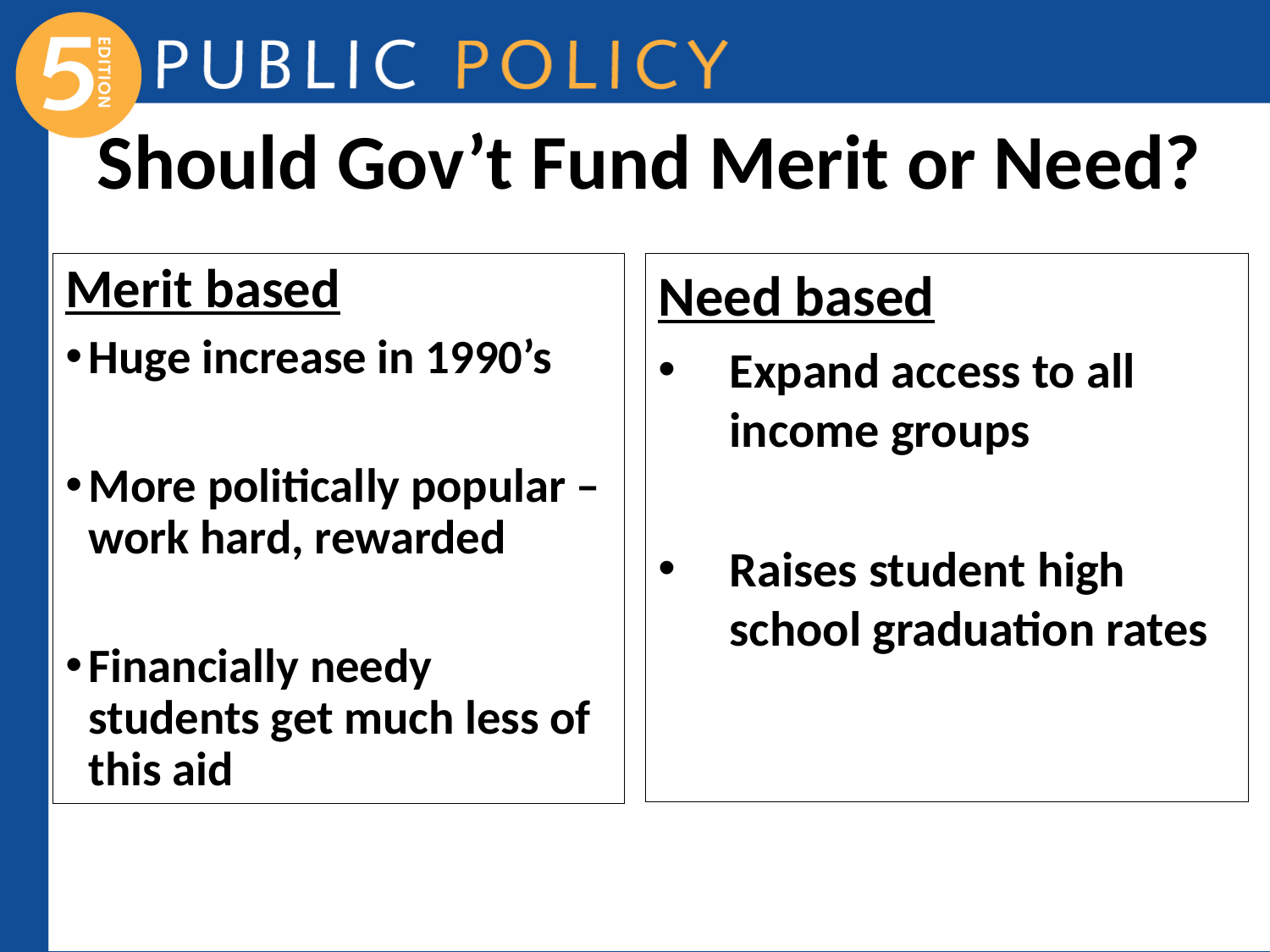

# Should Gov’t Fund Merit or Need?
Merit based
Huge increase in 1990’s

More politically popular – work hard, rewarded

Financially needy students get much less of this aid
Need based
Expand access to all income groups

Raises student high school graduation rates